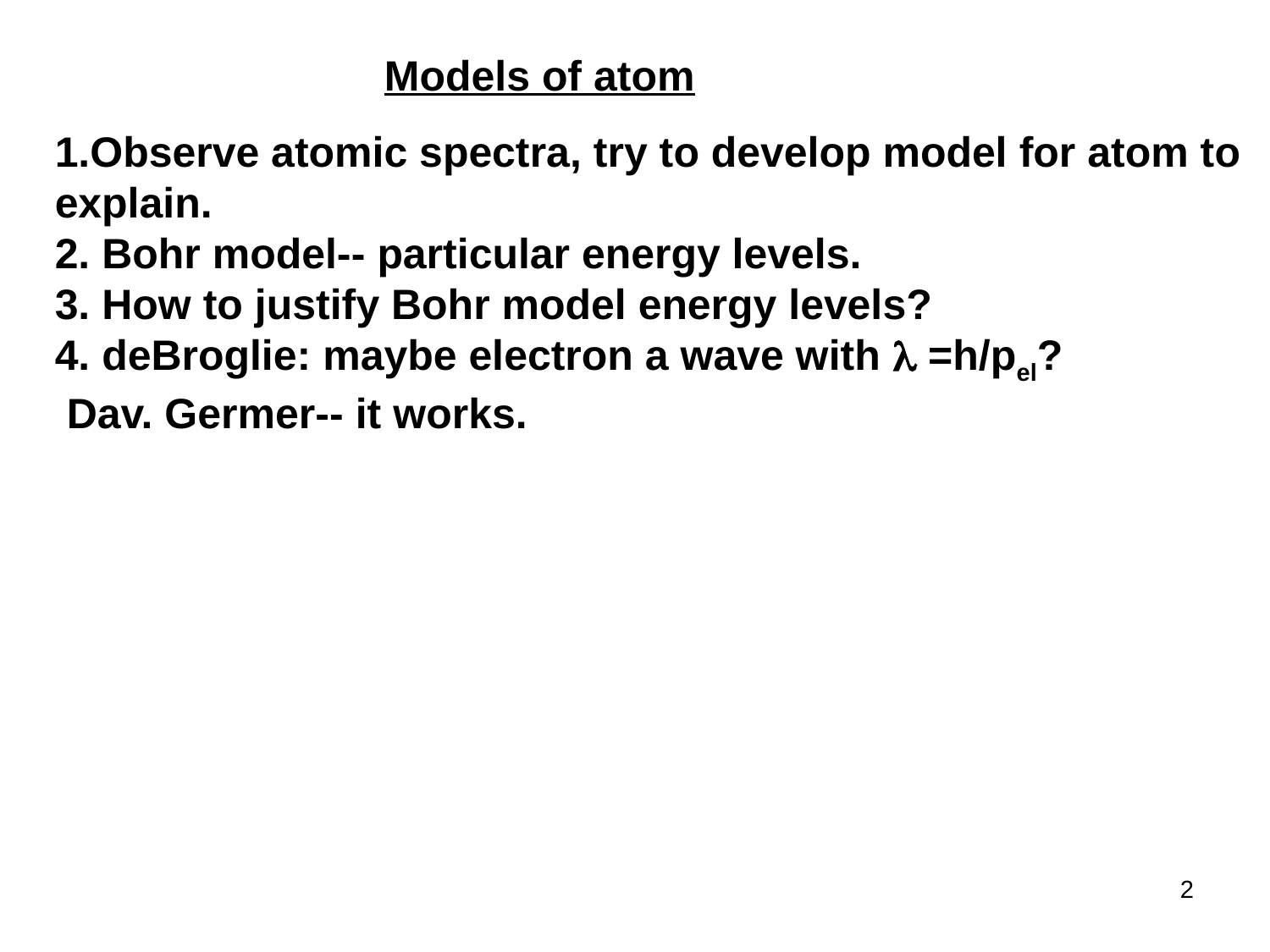

Models of atom
1.Observe atomic spectra, try to develop model for atom to explain.
2. Bohr model-- particular energy levels.
3. How to justify Bohr model energy levels?
4. deBroglie: maybe electron a wave with λ =h/pel?
 Dav. Germer-- it works.

2